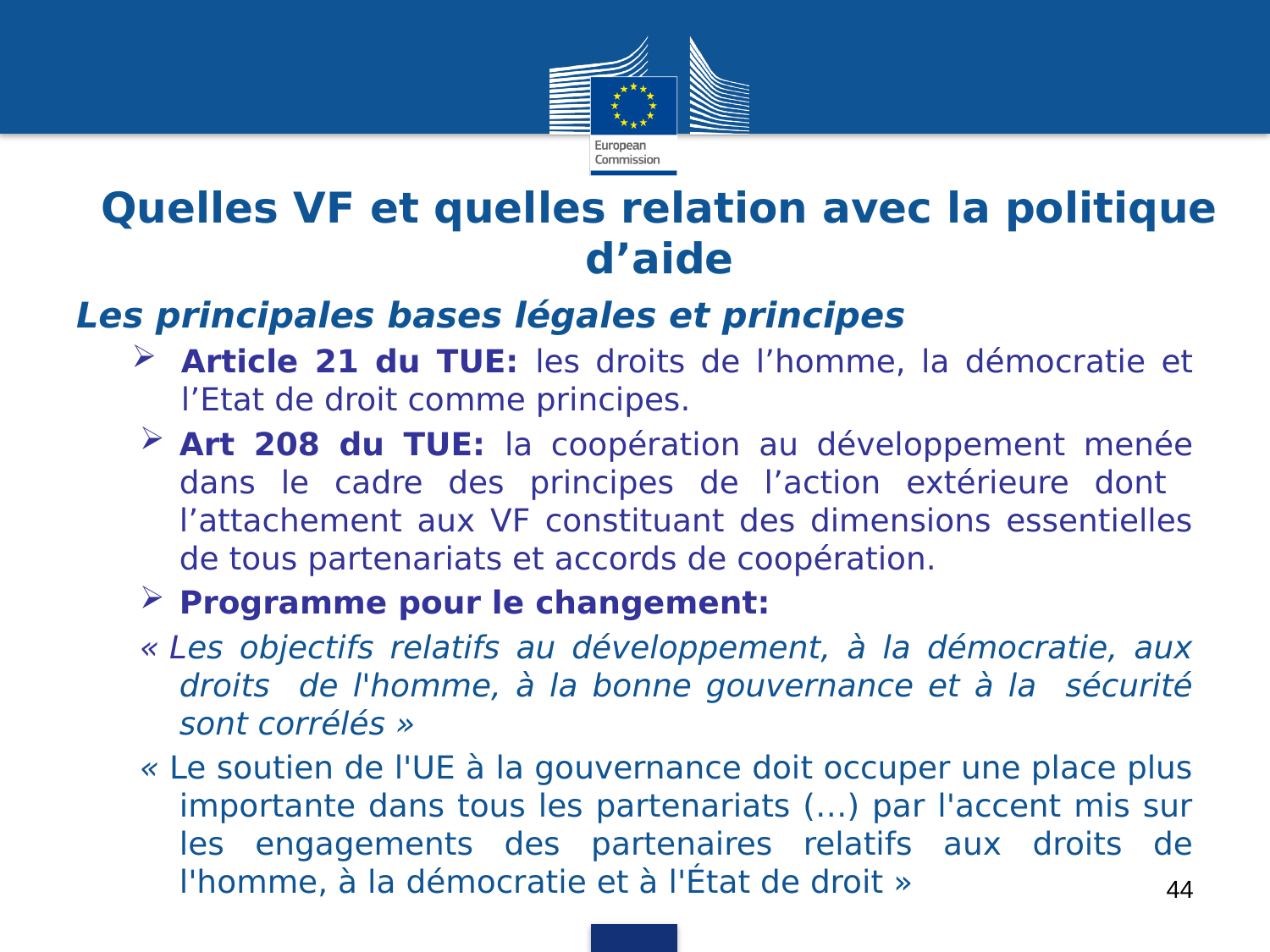

# Quelles VF et quelles relation avec la politique d’aide
Les principales bases légales et principes
Article 21 du TUE: les droits de l’homme, la démocratie et l’Etat de droit comme principes.
Art 208 du TUE: la coopération au développement menée dans le cadre des principes de l’action extérieure dont  l’attachement aux VF constituant des dimensions essentielles de tous partenariats et accords de coopération.
Programme pour le changement:
« Les objectifs relatifs au développement, à la démocratie, aux droits  de l'homme, à la bonne gouvernance et à la  sécurité sont corrélés »
« Le soutien de l'UE à la gouvernance doit occuper une place plus importante dans tous les partenariats (…) par l'accent mis sur les engagements des partenaires relatifs aux droits de l'homme, à la démocratie et à l'État de droit »

44